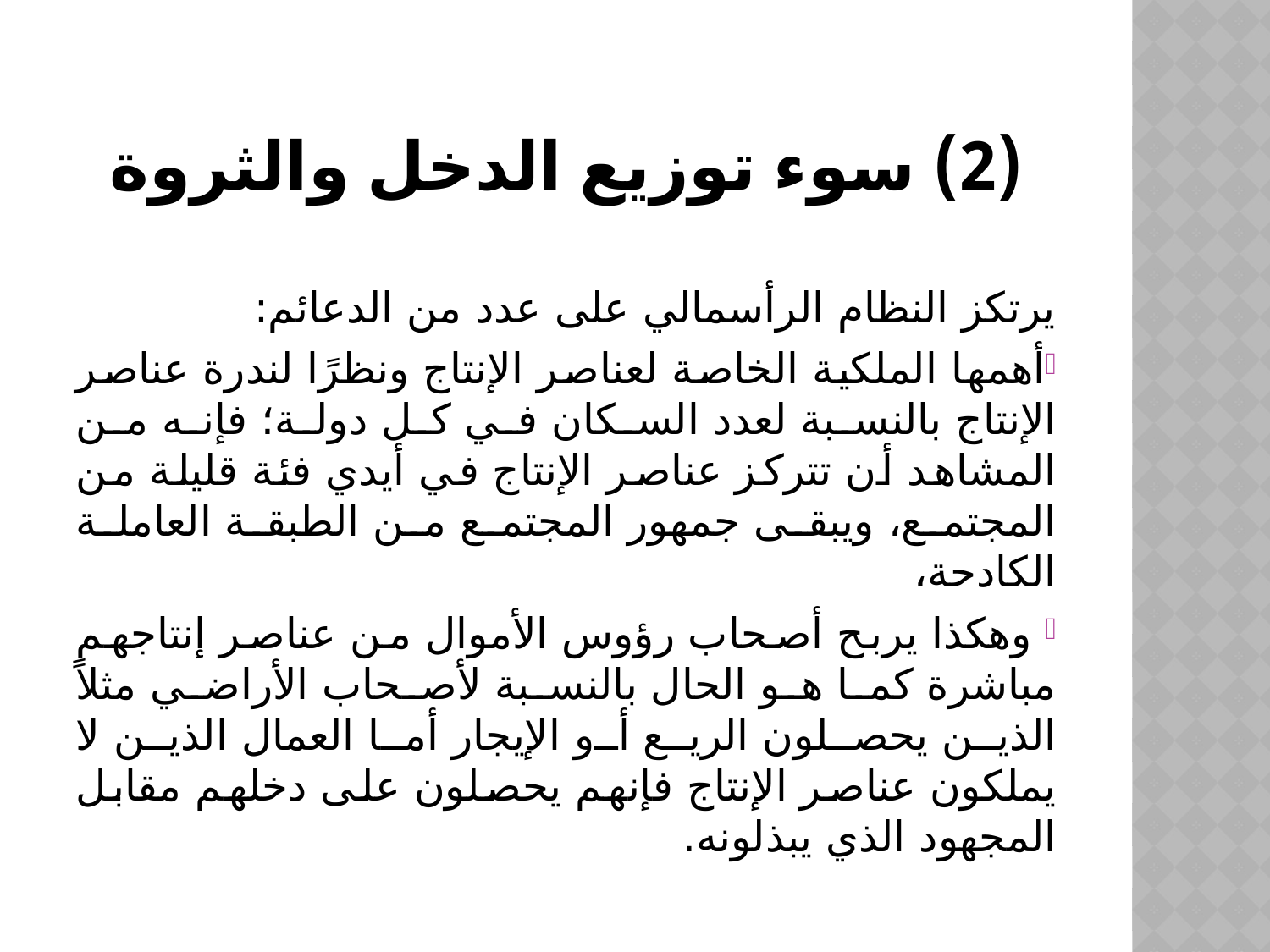

# (2) سوء توزيع الدخل والثروة
يرتكز النظام الرأسمالي على عدد من الدعائم:
أهمها الملكية الخاصة لعناصر الإنتاج ونظرًا لندرة عناصر الإنتاج بالنسبة لعدد السكان في كل دولة؛ فإنه من المشاهد أن تتركز عناصر الإنتاج في أيدي فئة قليلة من المجتمع، ويبقى جمهور المجتمع من الطبقة العاملة الكادحة،
 وهكذا يربح أصحاب رؤوس الأموال من عناصر إنتاجهم مباشرة كما هو الحال بالنسبة لأصحاب الأراضي مثلاً الذين يحصلون الريع أو الإيجار أما العمال الذين لا يملكون عناصر الإنتاج فإنهم يحصلون على دخلهم مقابل المجهود الذي يبذلونه.